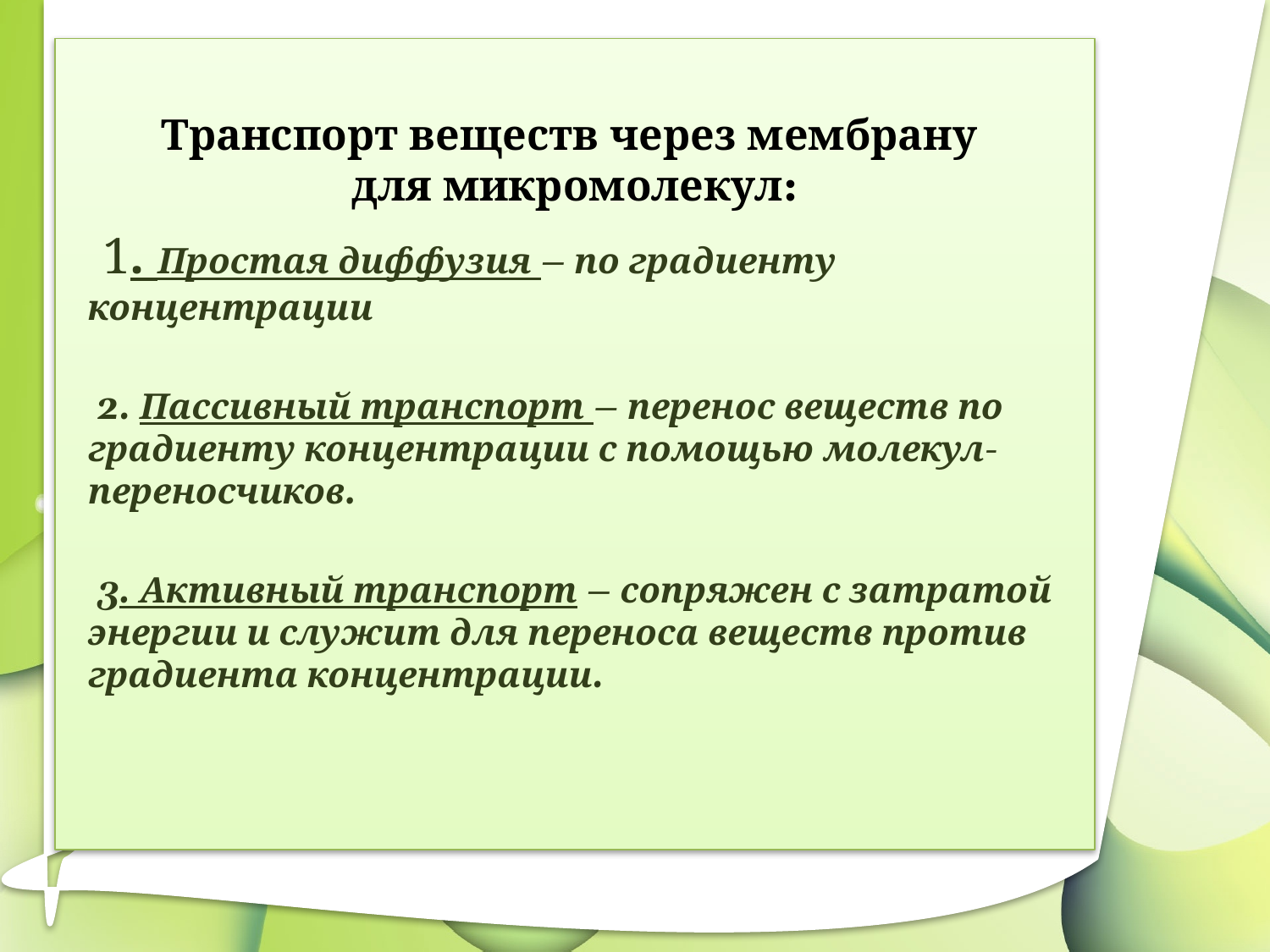

Транспорт веществ через мембрану
для микромолекул:
 1. Простая диффузия – по градиенту концентрации

 2. Пассивный транспорт – перенос веществ по градиенту концентрации с помощью молекул-переносчиков.

 3. Активный транспорт – сопряжен с затратой энергии и служит для переноса веществ против градиента концентрации.